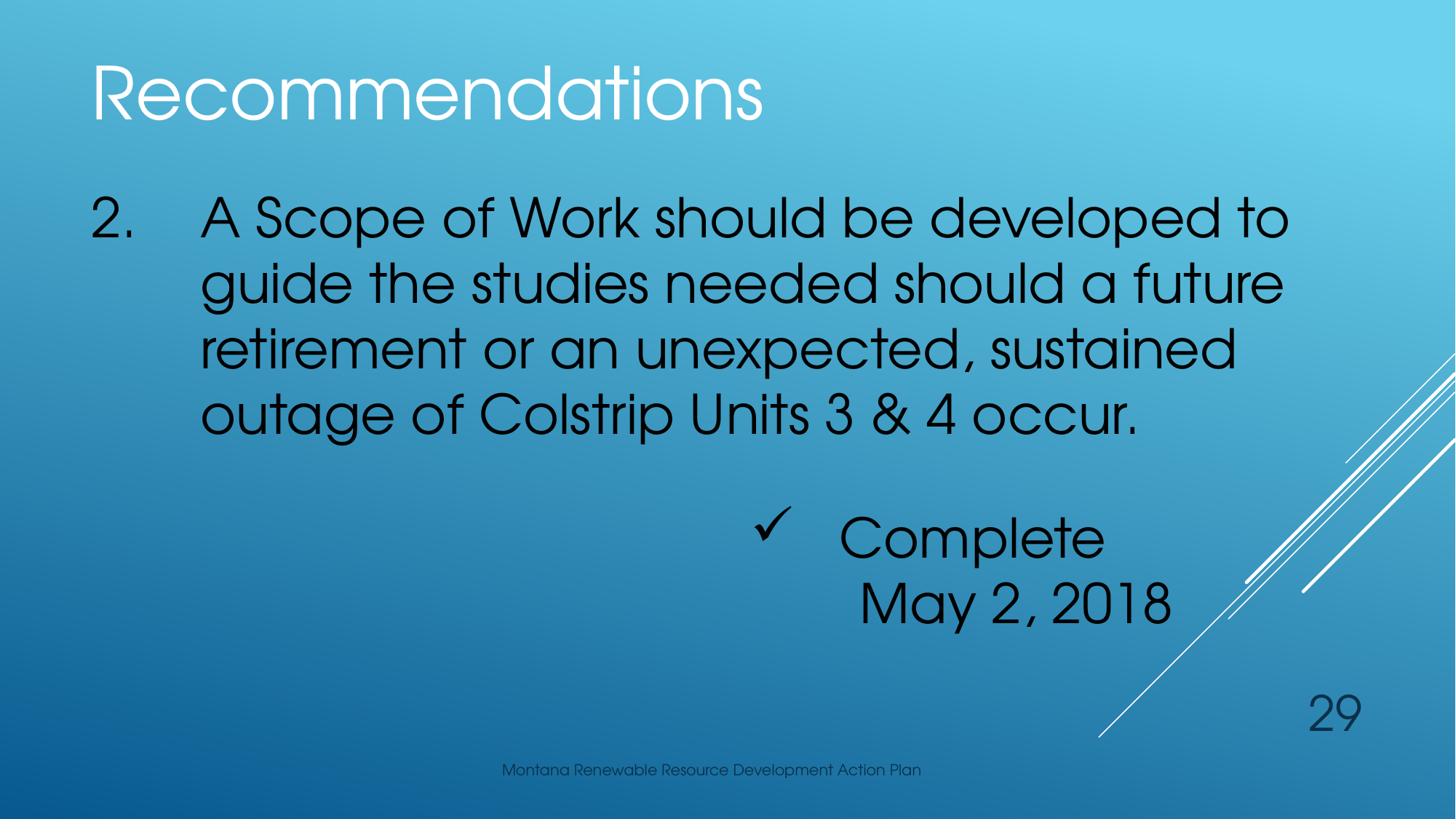

Recommendations
A Scope of Work should be developed to guide the studies needed should a future retirement or an unexpected, sustained outage of Colstrip Units 3 & 4 occur.
Complete
May 2, 2018
29
Montana Renewable Resource Development Action Plan